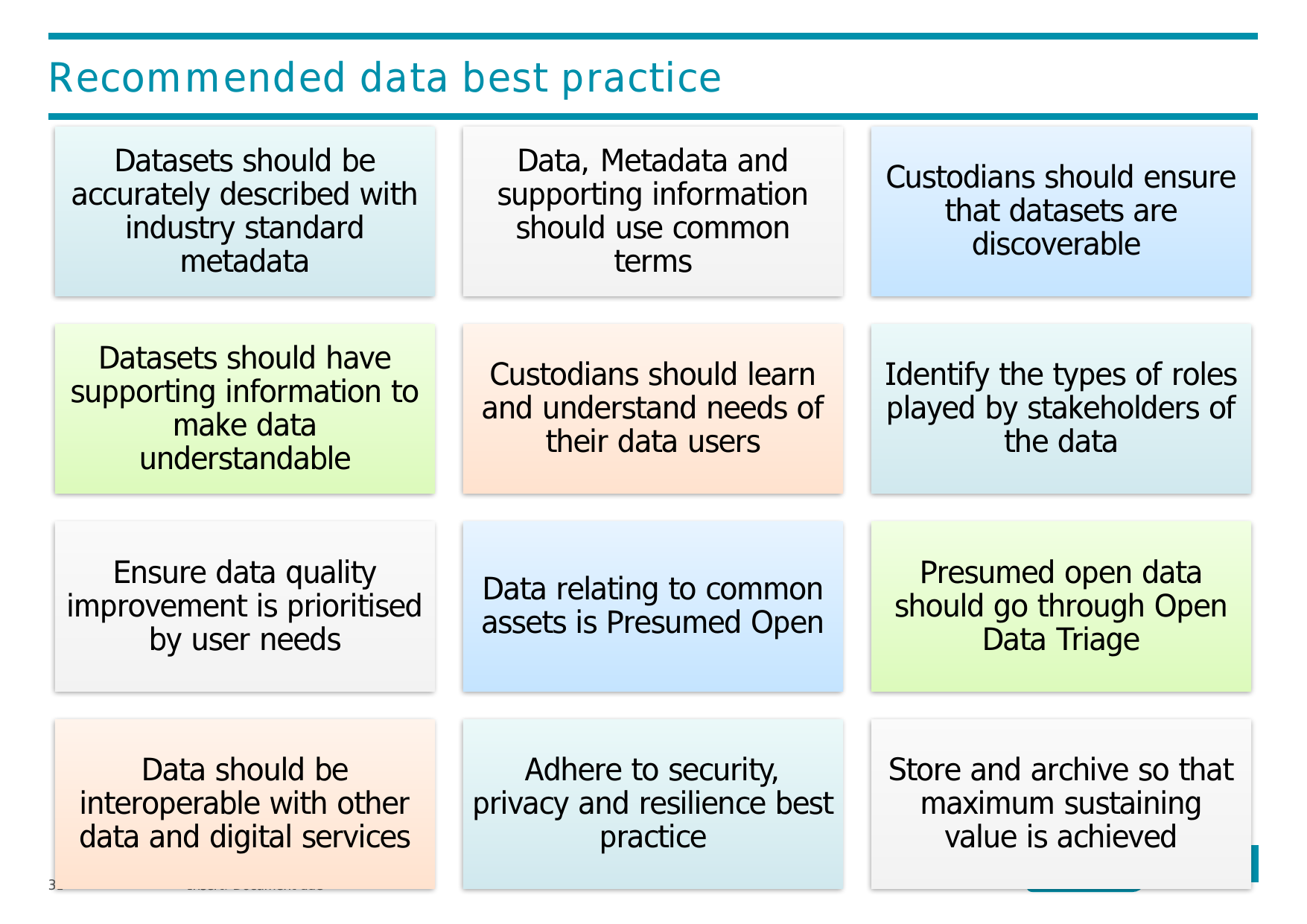

# Recommended data best practice
Datasets should be accurately described with industry standard metadata
Data, Metadata and supporting information should use common terms
Custodians should ensure that datasets are discoverable
Datasets should have supporting information to make data understandable
Custodians should learn and understand needs of their data users
Identify the types of roles played by stakeholders of the data
Ensure data quality improvement is prioritised by user needs
Data relating to common assets is Presumed Open
Presumed open data should go through Open Data Triage
Data should be interoperable with other data and digital services
Adhere to security, privacy and resilience best practice
Store and archive so that maximum sustaining value is achieved
Insert: Document title
31